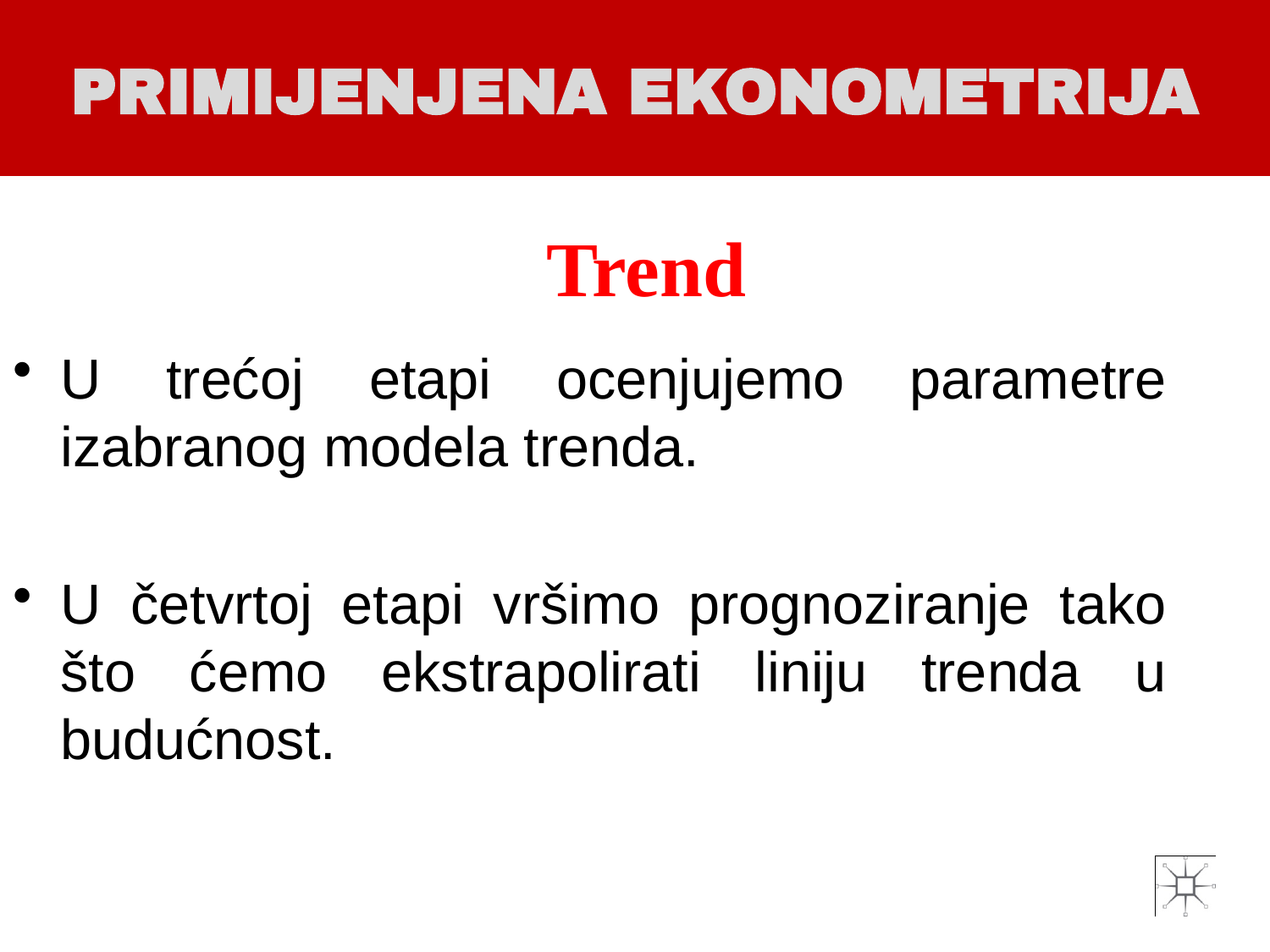

PRIMIJENJENA EKONOMETRIJA
# Trend
U trećoj etapi ocenjujemo parametre izabranog modela trenda.

U četvrtoj etapi vršimo prognoziranje tako što ćemo ekstrapolirati liniju trenda u budućnost.